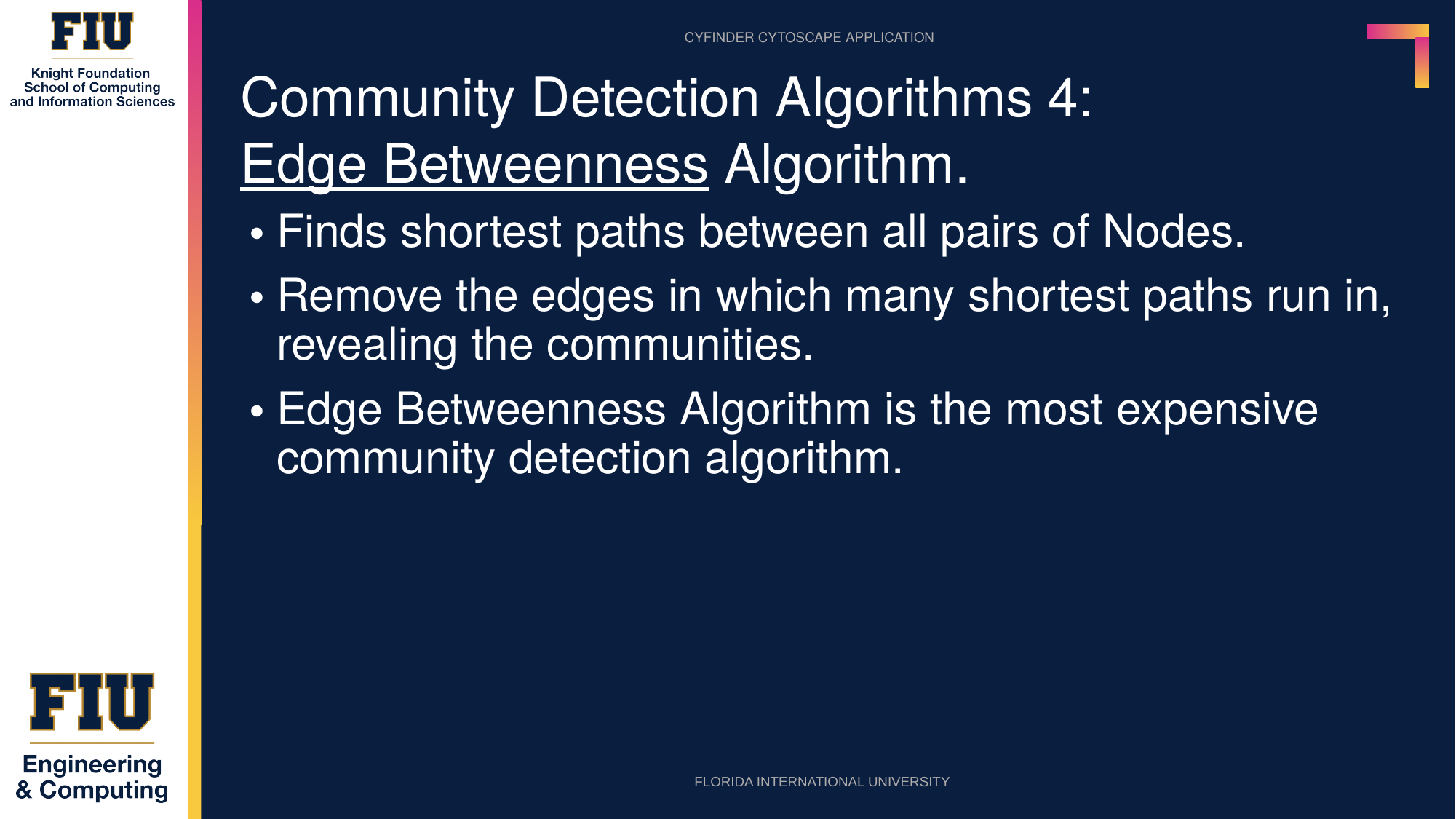

# Community Detection Algorithms 4:
Edge Betweenness Algorithm.
Finds shortest paths between all pairs of Nodes.
Remove the edges in which many shortest paths run in, revealing the communities.
Edge Betweenness Algorithm is the most expensive community detection algorithm.